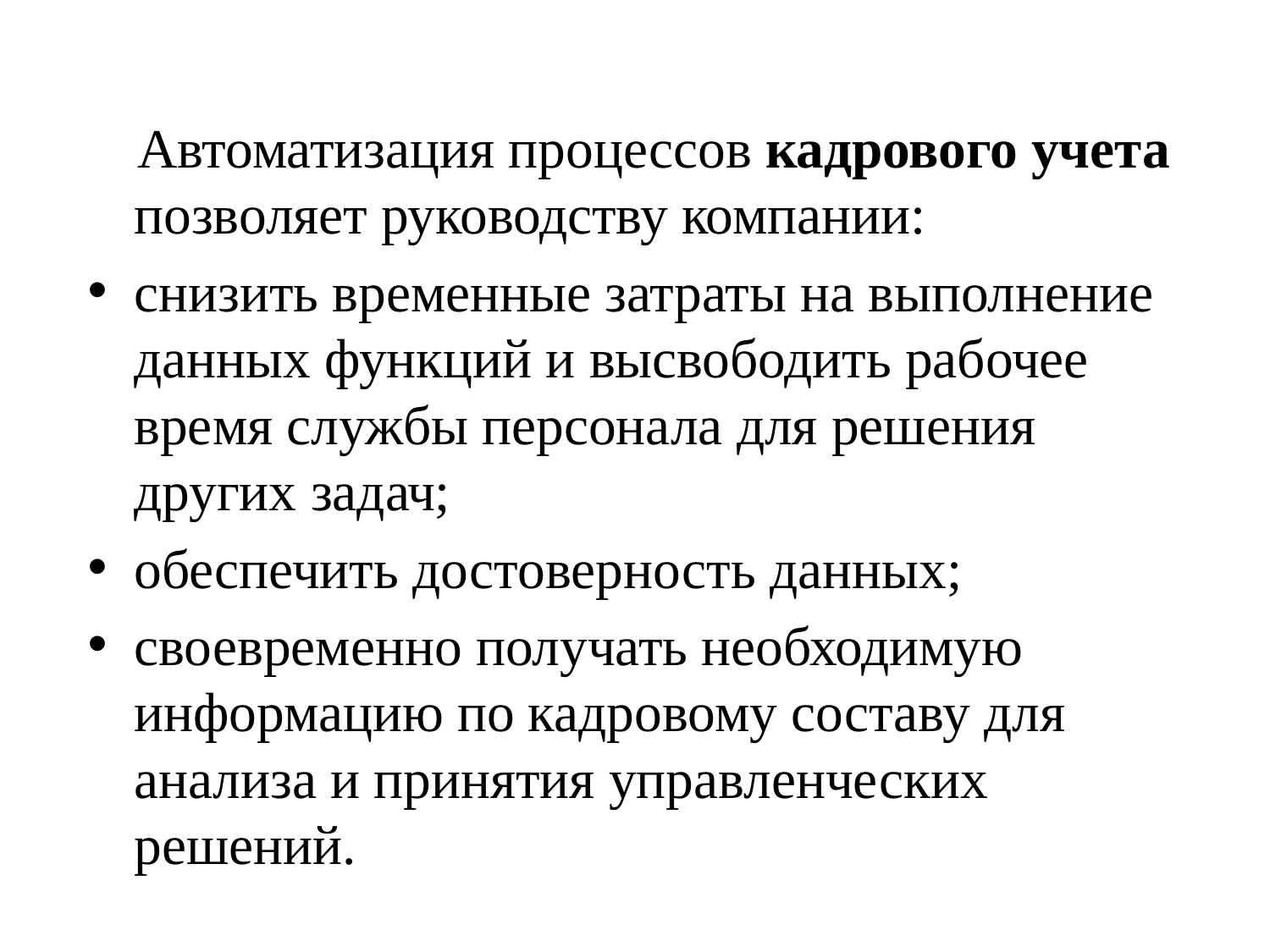

Автоматизация процессов кадрового учета позволяет руководству компании:
снизить временные затраты на выполнение данных функций и высвободить рабочее время службы персонала для решения других задач;
обеспечить достоверность данных;
своевременно получать необходимую информацию по кадровому составу для анализа и принятия управленческих решений.